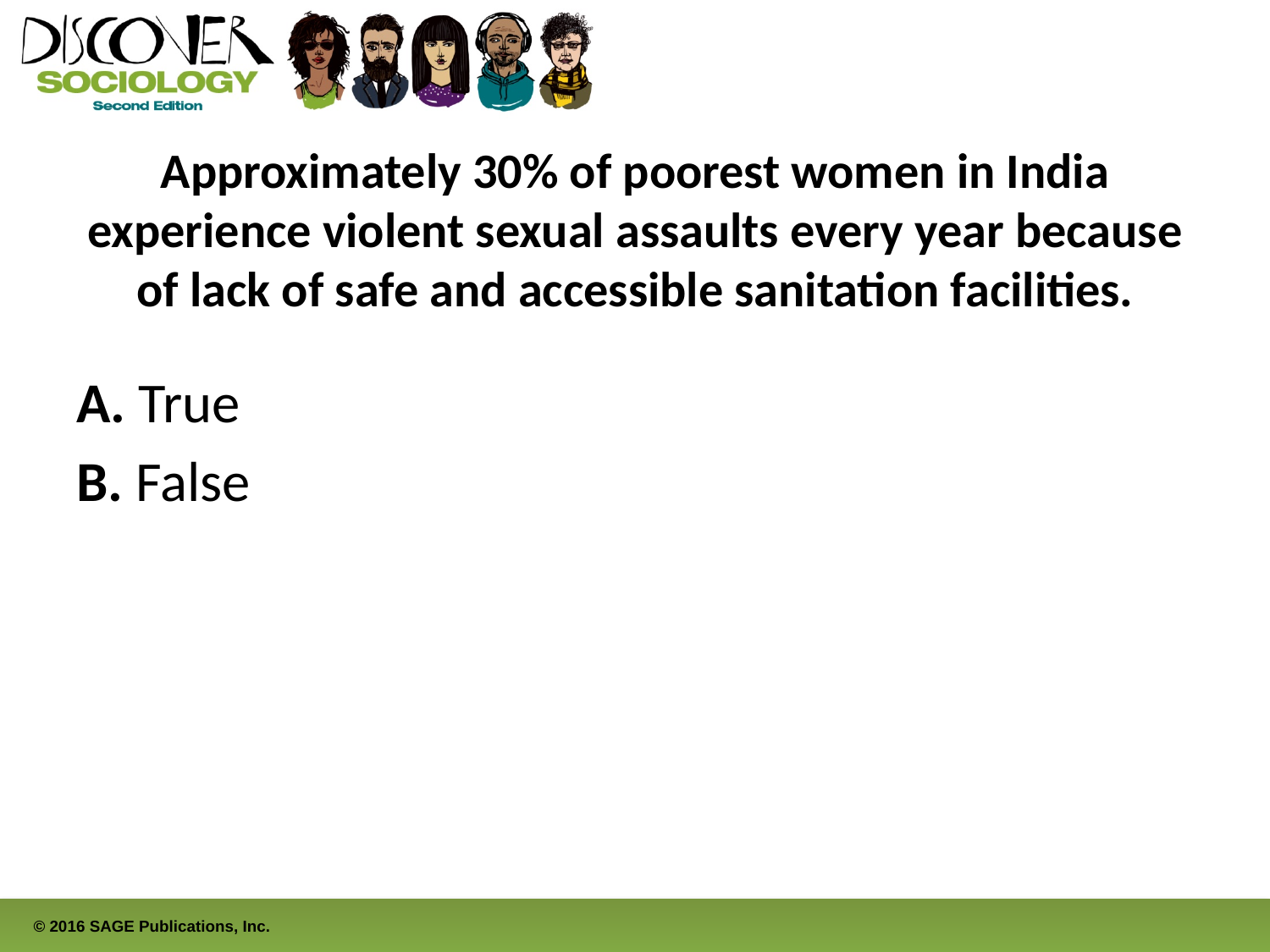

# Approximately 30% of poorest women in India experience violent sexual assaults every year because of lack of safe and accessible sanitation facilities.
A. True
B. False